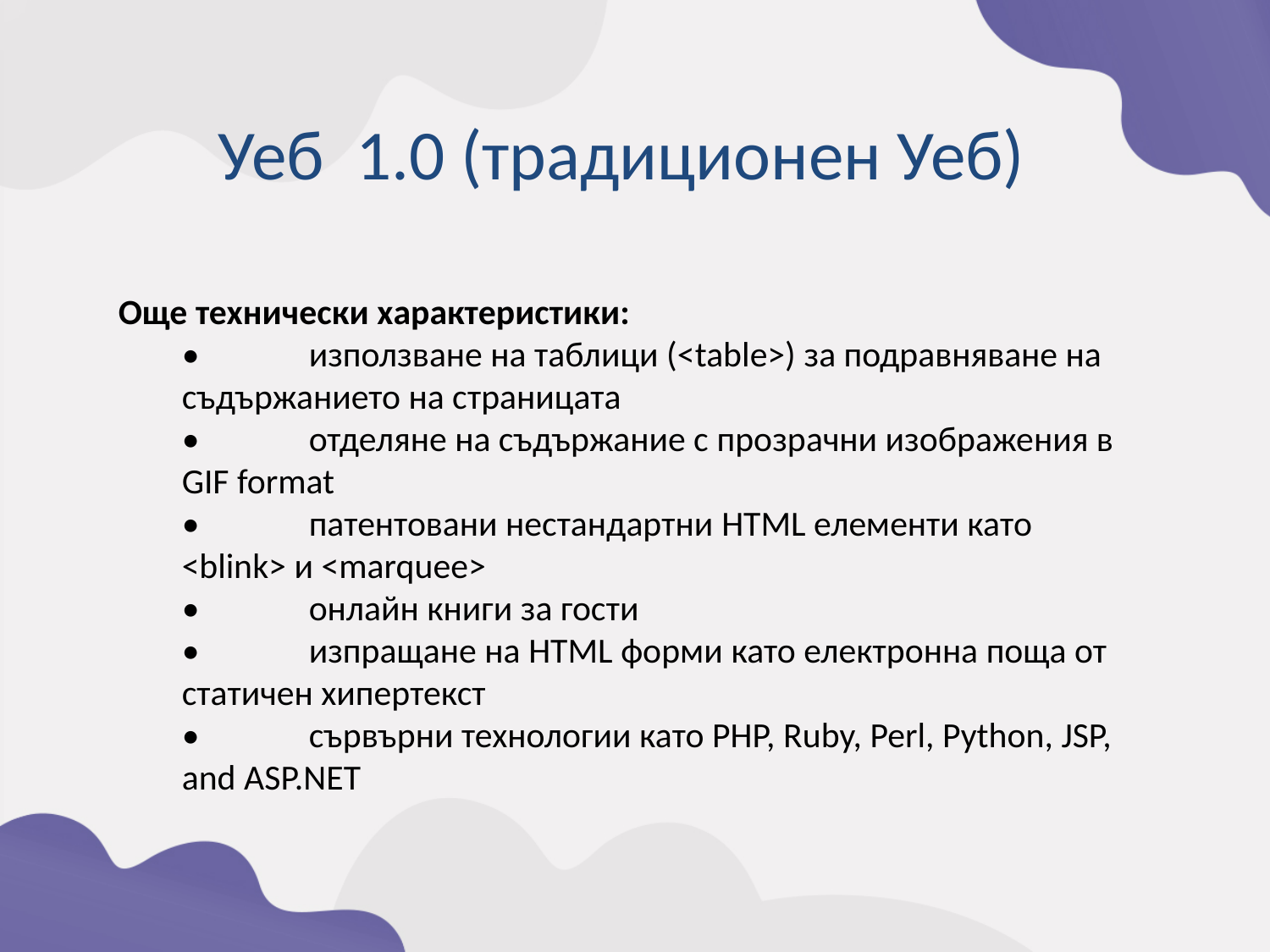

Уеб  1.0 (традиционен Уеб)

Още технически характеристики:
•	използване на таблици (<table>) за подравняване на съдържанието на страницата
•	отделяне на съдържание с прозрачни изображения в GIF format
•	патентовани нестандартни HTML елементи като <blink> и <marquee>
•	онлайн книги за гости
•	изпращане на HTML форми като електронна поща от статичен хипертекст
•	сървърни технологии като PHP, Ruby, Perl, Python, JSP, and ASP.NET